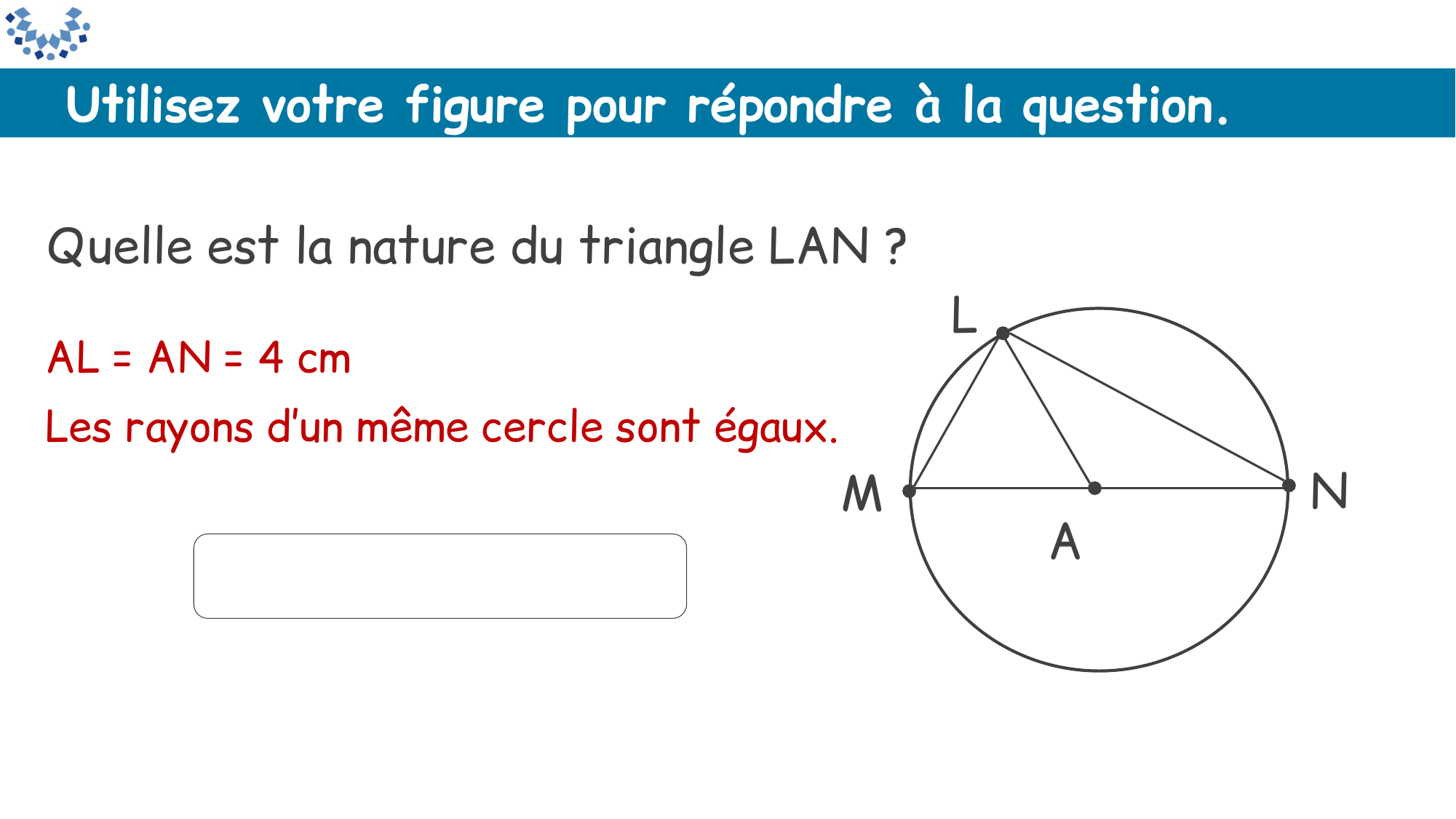

Utilisez votre figure pour répondre à la question.
Quelle est la nature du triangle LAN ?
L

AL = AN = 4 cm
Les rayons d’un même cercle sont égaux.

N
M

A
Triangle isocèle